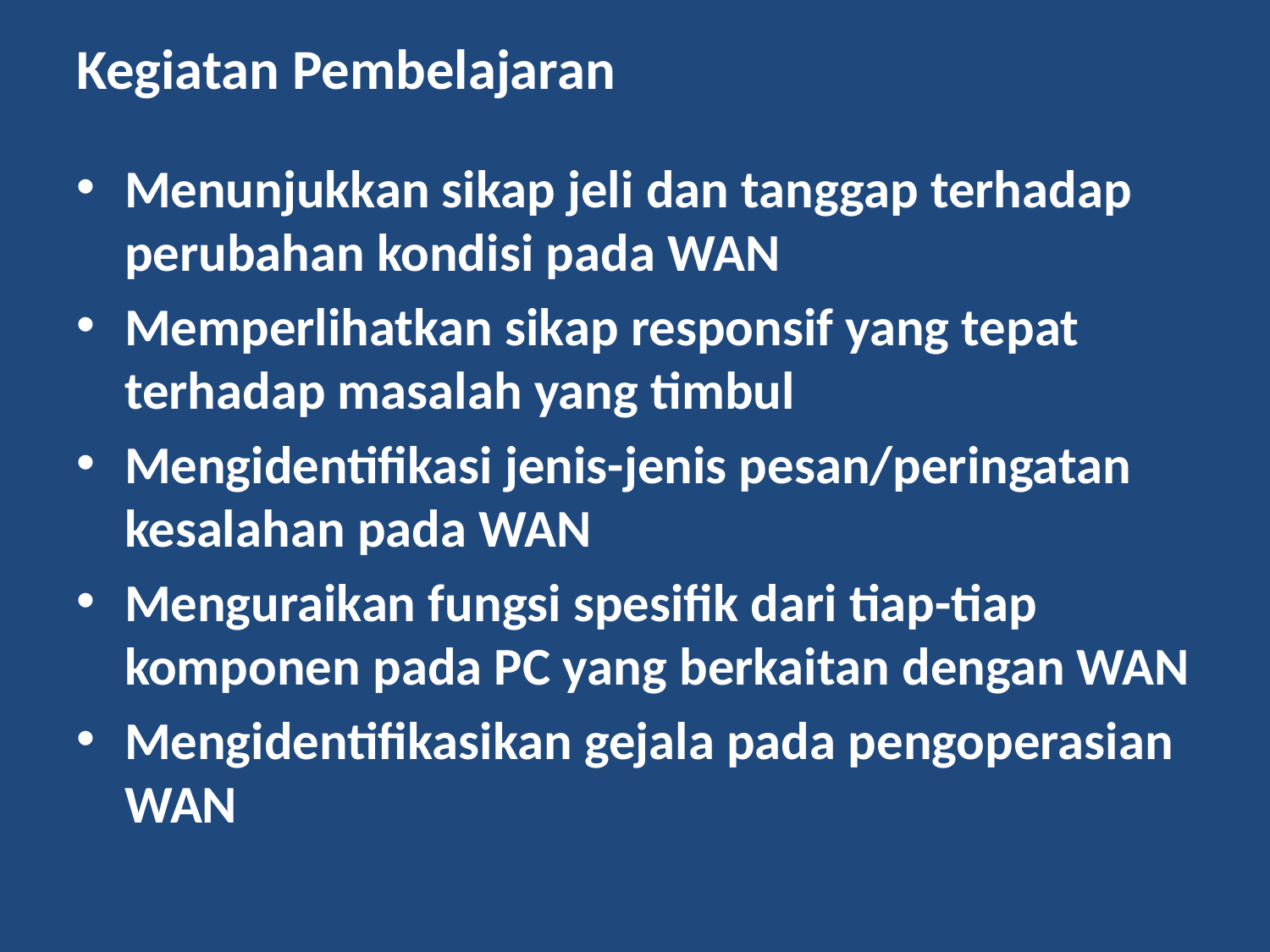

# Kegiatan Pembelajaran
Menunjukkan sikap jeli dan tanggap terhadap perubahan kondisi pada WAN
Memperlihatkan sikap responsif yang tepat terhadap masalah yang timbul
Mengidentifikasi jenis-jenis pesan/peringatan kesalahan pada WAN
Menguraikan fungsi spesifik dari tiap-tiap komponen pada PC yang berkaitan dengan WAN
Mengidentifikasikan gejala pada pengoperasian WAN